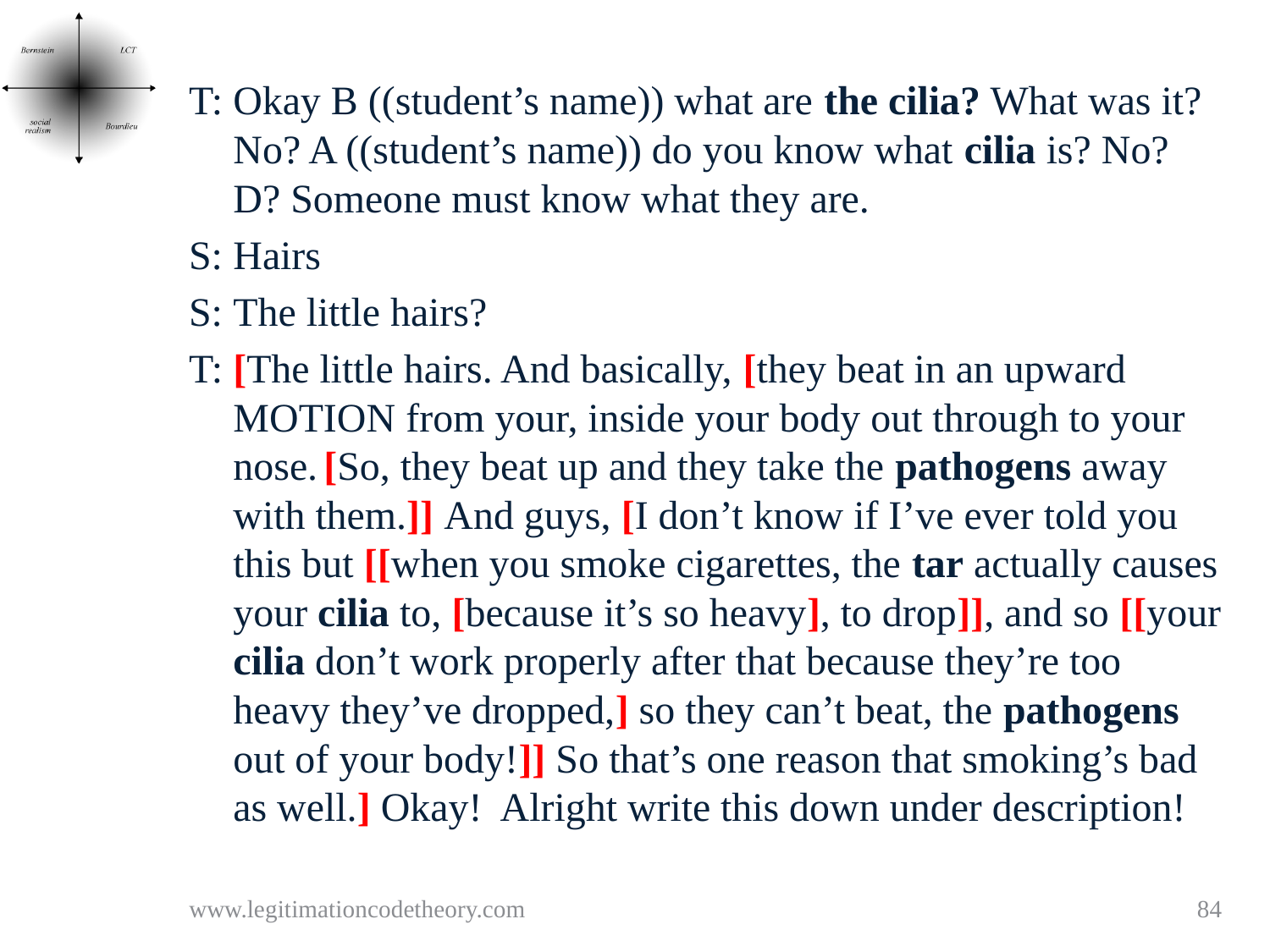

T: Okay B ((student’s name)) what are the cilia? What was it? No? A ((student’s name)) do you know what cilia is? No? D? Someone must know what they are.
S:	Hairs
S:	The little hairs?
T:	[The little hairs. And basically, [they beat in an upward motion from your, inside your body out through to your nose. [So, they beat up and they take the pathogens away with them.]] And guys, [I don’t know if I’ve ever told you this but [[when you smoke cigarettes, the tar actually causes your cilia to, [because it’s so heavy], to drop]], and so [[your cilia don’t work properly after that because they’re too heavy they’ve dropped,] so they can’t beat, the pathogens out of your body!]] So that’s one reason that smoking’s bad as well.] Okay!  Alright write this down under description!

www.legitimationcodetheory.com
84